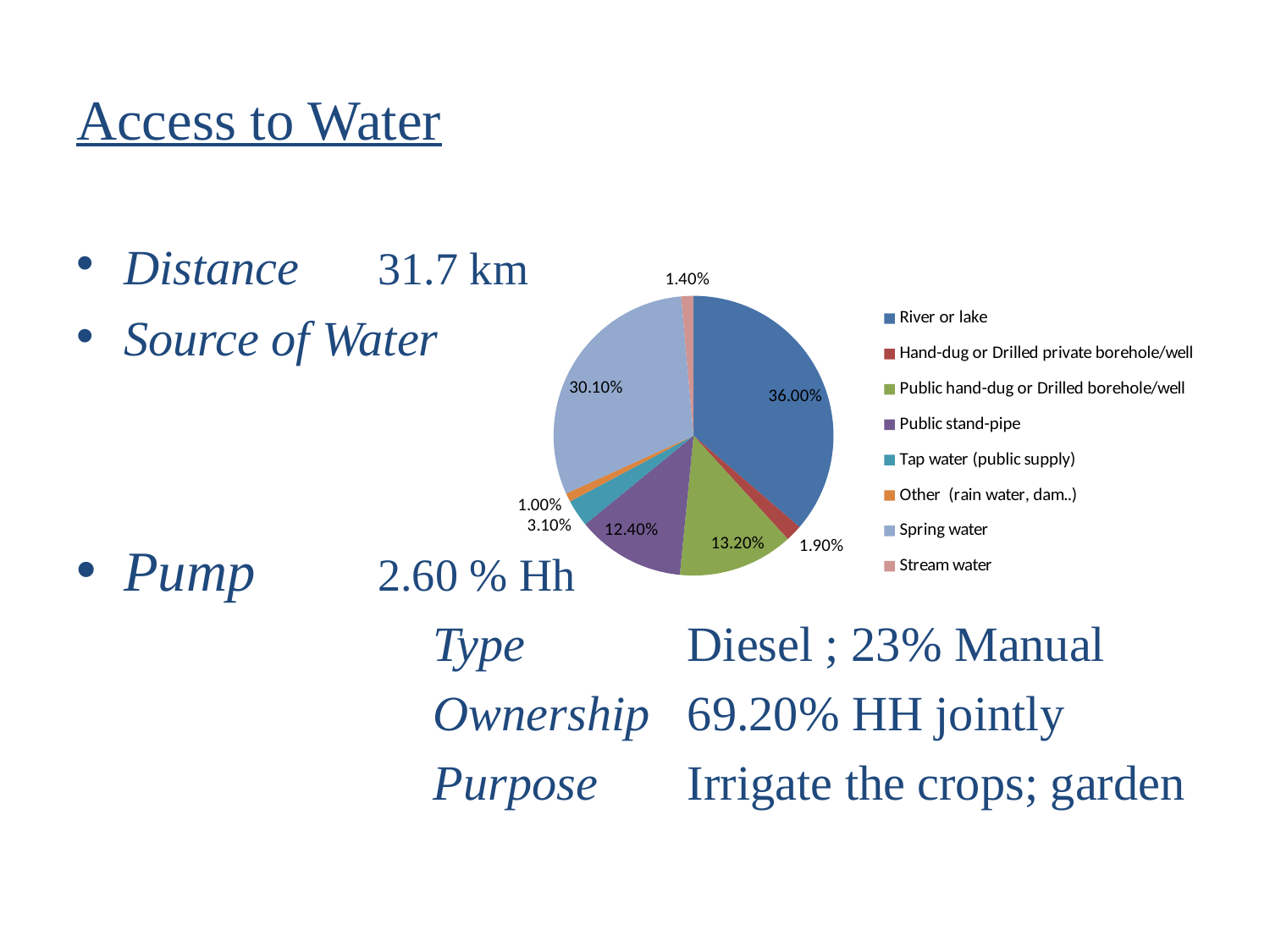

# Access to Water
Distance 	31.7 km
Source of Water

Pump 	2.60 % Hh
			Type 		Diesel ; 23% Manual
			Ownership 	69.20% HH jointly
			Purpose 	Irrigate the crops; garden

### Chart

| Category |  |
|---|---|
| River or lake | 0.36000000000000004 |
| Hand-dug or Drilled private borehole/well | 0.019000000000000003 |
| Public hand-dug or Drilled borehole/well | 0.132 |
| Public stand-pipe | 0.12400000000000001 |
| Tap water (public supply) | 0.031000000000000003 |
| Other  (rain water, dam..) | 0.010000000000000002 |
| Spring water | 0.3010000000000001 |
| Stream water | 0.014 |